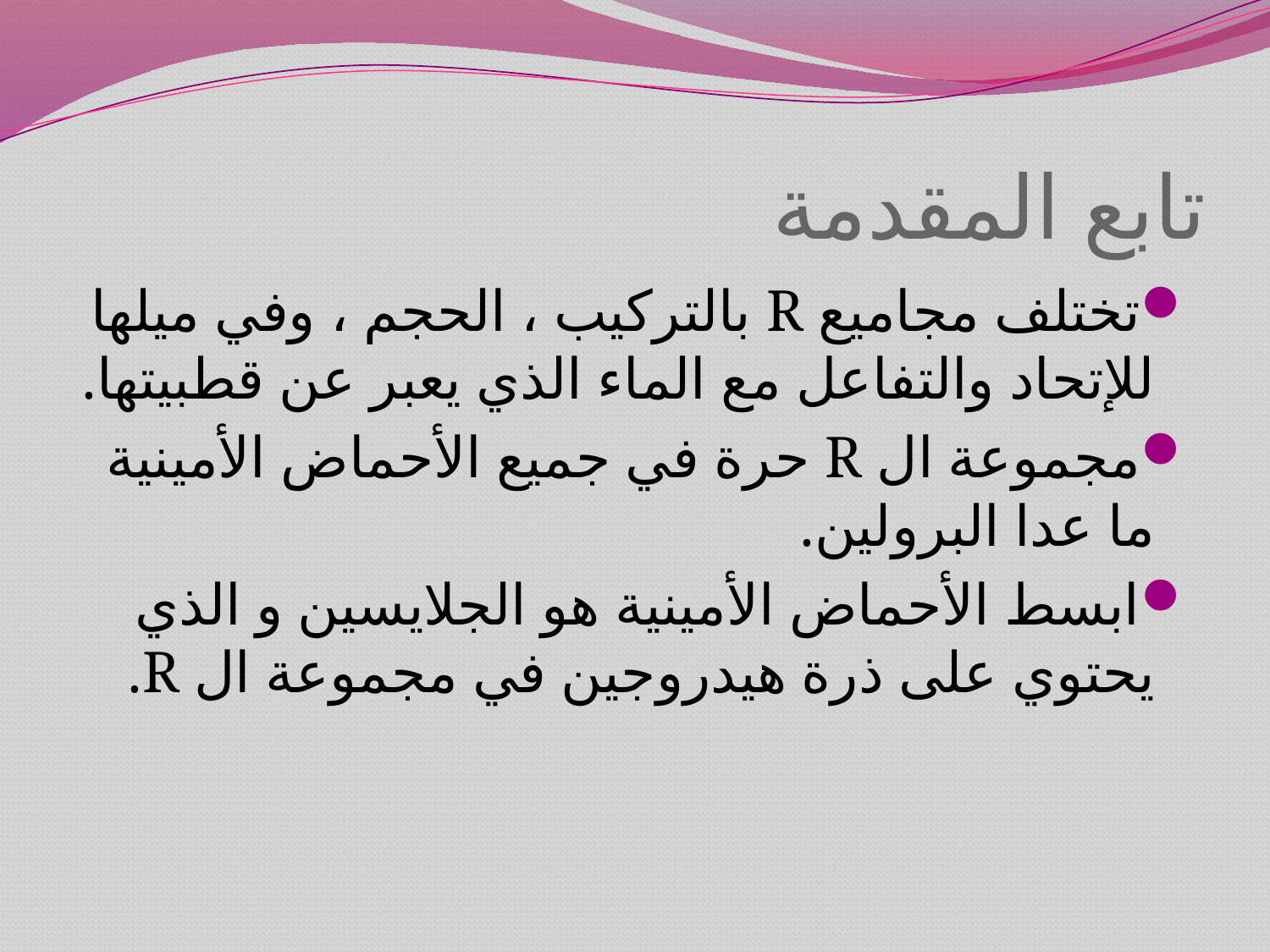

# تابع المقدمة
تختلف مجاميع R بالتركيب ، الحجم ، وفي ميلها للإتحاد والتفاعل مع الماء الذي يعبر عن قطبيتها.
مجموعة ال R حرة في جميع الأحماض الأمينية ما عدا البرولين.
ابسط الأحماض الأمينية هو الجلايسين و الذي يحتوي على ذرة هيدروجين في مجموعة ال R.